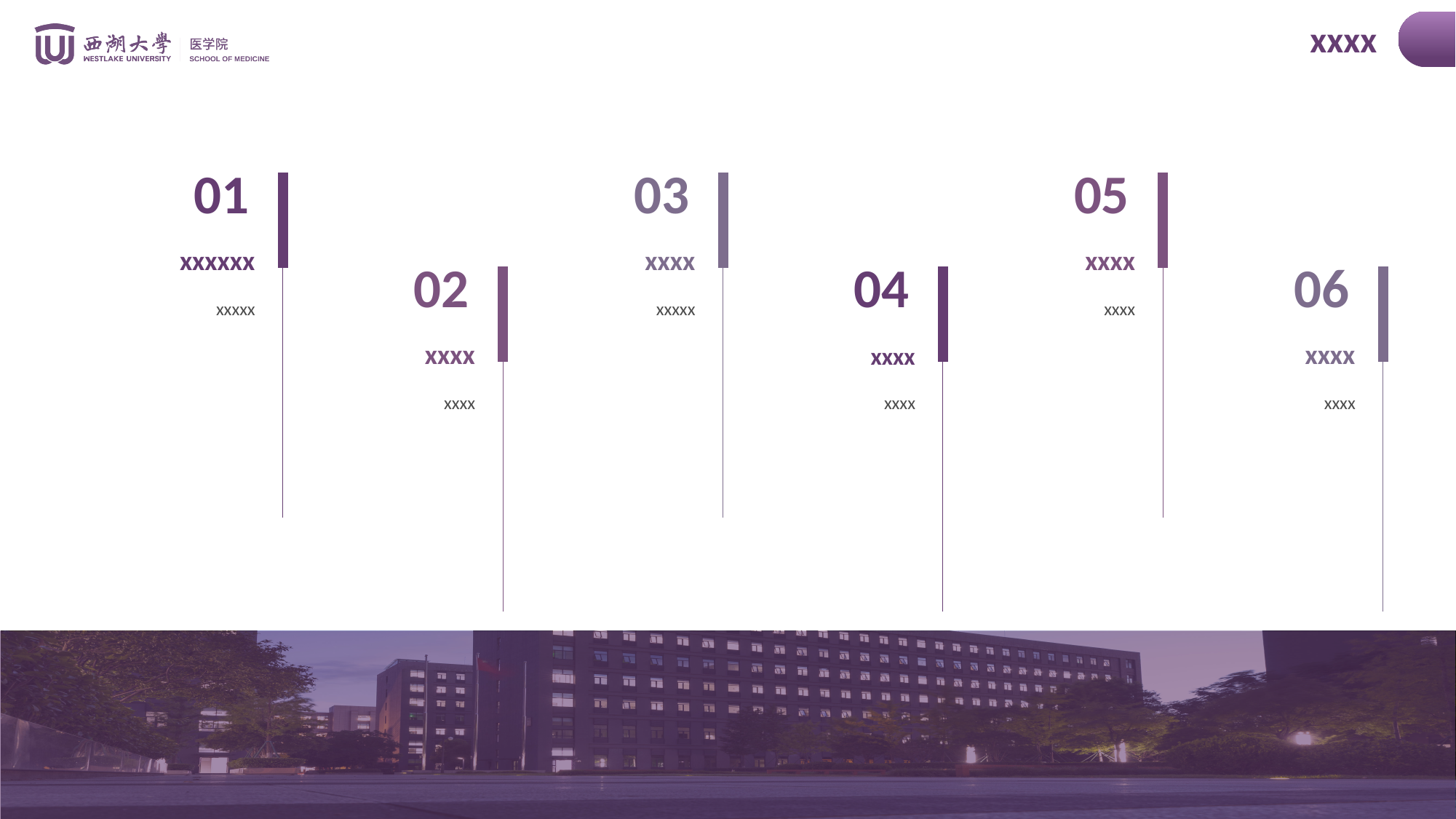

xxxx

01
xxxxxx
xxxxx
03
xxxx
xxxxx
05
xxxx
xxxx
02
xxxx
xxxx
04
xxxx
xxxx
06
xxxx
xxxx